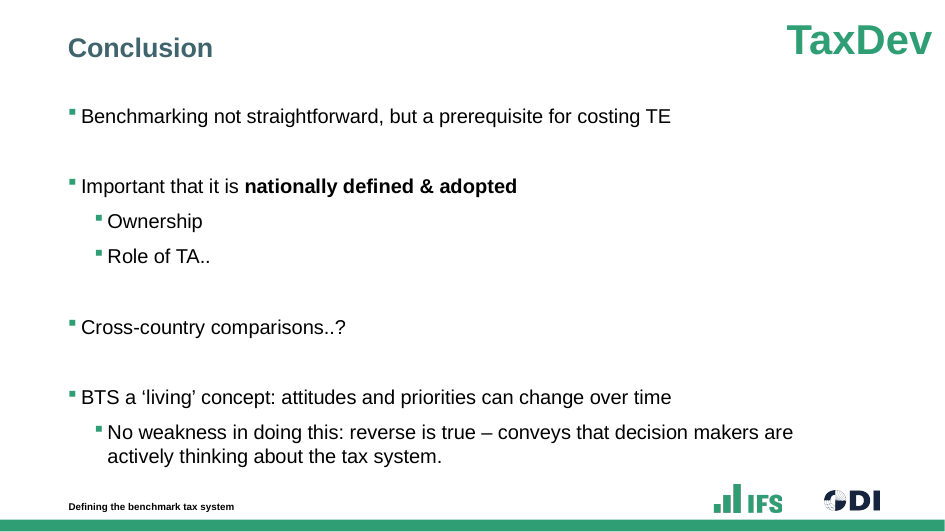

# Conclusion
Benchmarking not straightforward, but a prerequisite for costing TE

Important that it is nationally defined & adopted
Ownership
Role of TA..

Cross-country comparisons..?

BTS a ‘living’ concept: attitudes and priorities can change over time
No weakness in doing this: reverse is true – conveys that decision makers are actively thinking about the tax system.
Defining the benchmark tax system